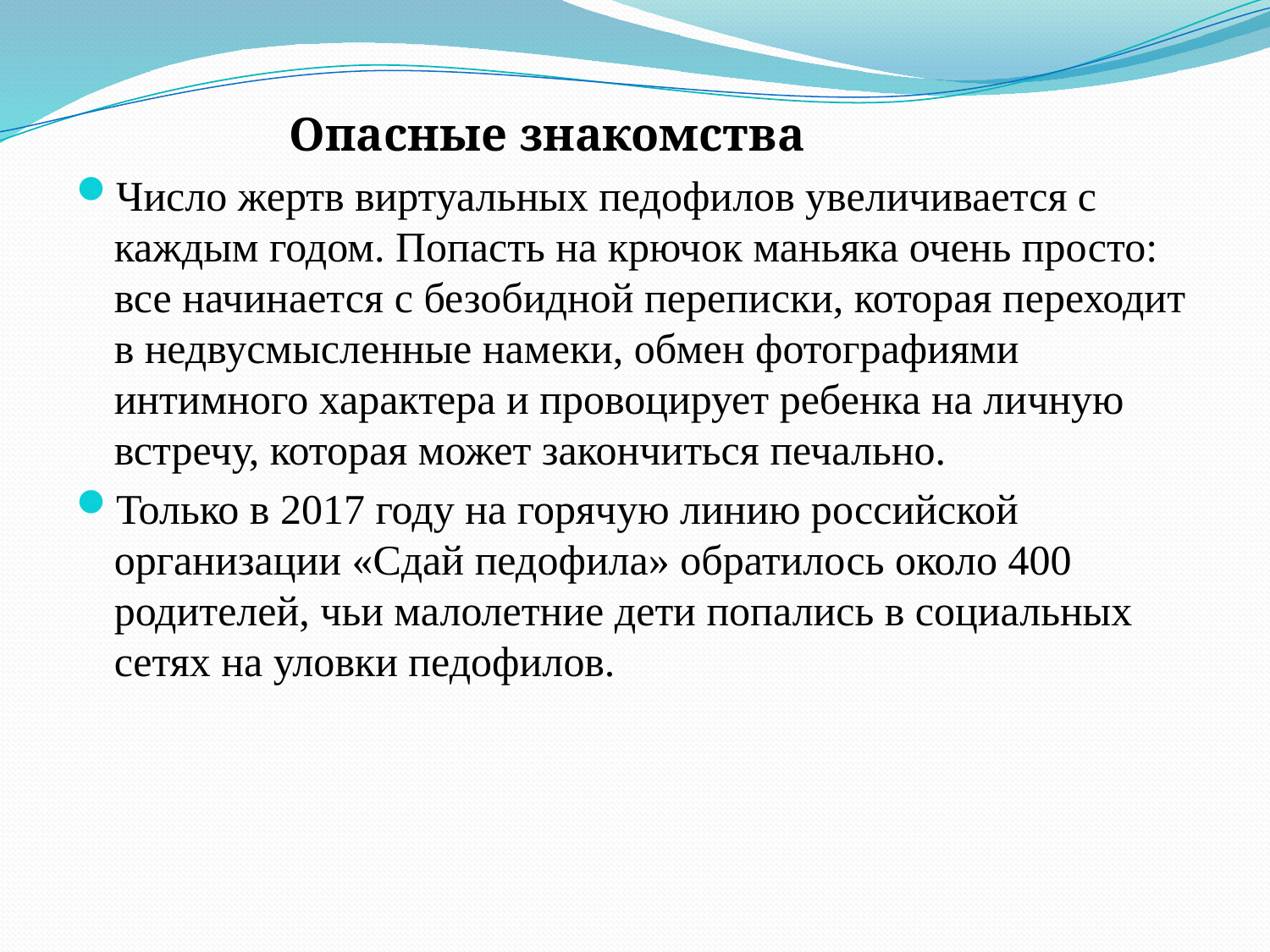

Опасные знакомства
Число жертв виртуальных педофилов увеличивается с каждым годом. Попасть на крючок маньяка очень просто: все начинается с безобидной переписки, которая переходит в недвусмысленные намеки, обмен фотографиями интимного характера и провоцирует ребенка на личную встречу, которая может закончиться печально.
Только в 2017 году на горячую линию российской организации «Сдай педофила» обратилось около 400 родителей, чьи малолетние дети попались в социальных сетях на уловки педофилов.